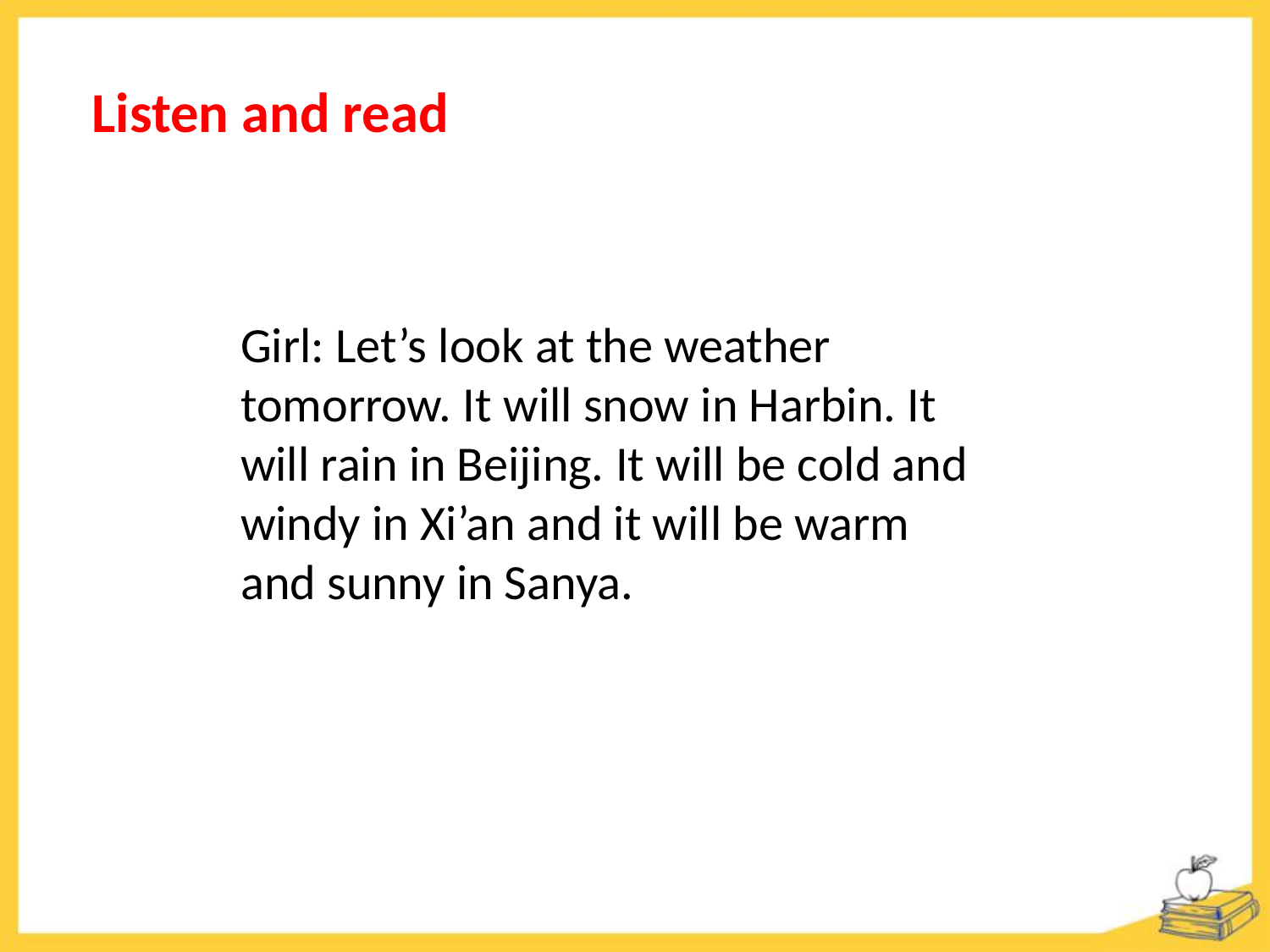

Listen and read
Girl: Let’s look at the weather tomorrow. It will snow in Harbin. It will rain in Beijing. It will be cold and windy in Xi’an and it will be warm and sunny in Sanya.